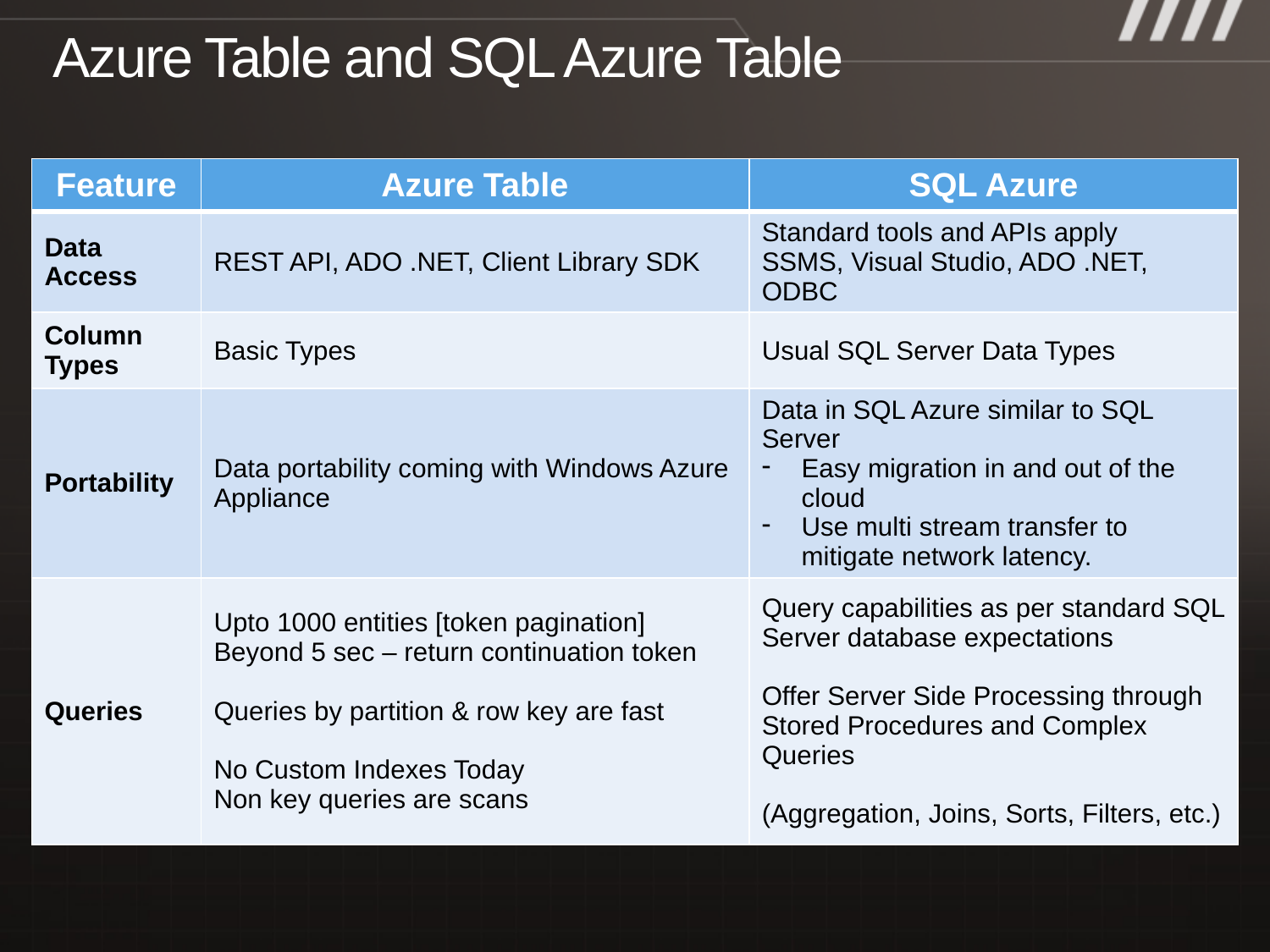

# Azure Table and SQL Azure Table
| Feature | Azure Table | SQL Azure |
| --- | --- | --- |
| Data Access | REST API, ADO .NET, Client Library SDK | Standard tools and APIs apply SSMS, Visual Studio, ADO .NET, ODBC |
| Column Types | Basic Types | Usual SQL Server Data Types |
| Portability | Data portability coming with Windows Azure Appliance | Data in SQL Azure similar to SQL Server Easy migration in and out of the cloud Use multi stream transfer to mitigate network latency. |
| Queries | Upto 1000 entities [token pagination] Beyond 5 sec – return continuation token Queries by partition & row key are fast No Custom Indexes Today Non key queries are scans | Query capabilities as per standard SQL Server database expectations Offer Server Side Processing through Stored Procedures and Complex Queries (Aggregation, Joins, Sorts, Filters, etc.) |